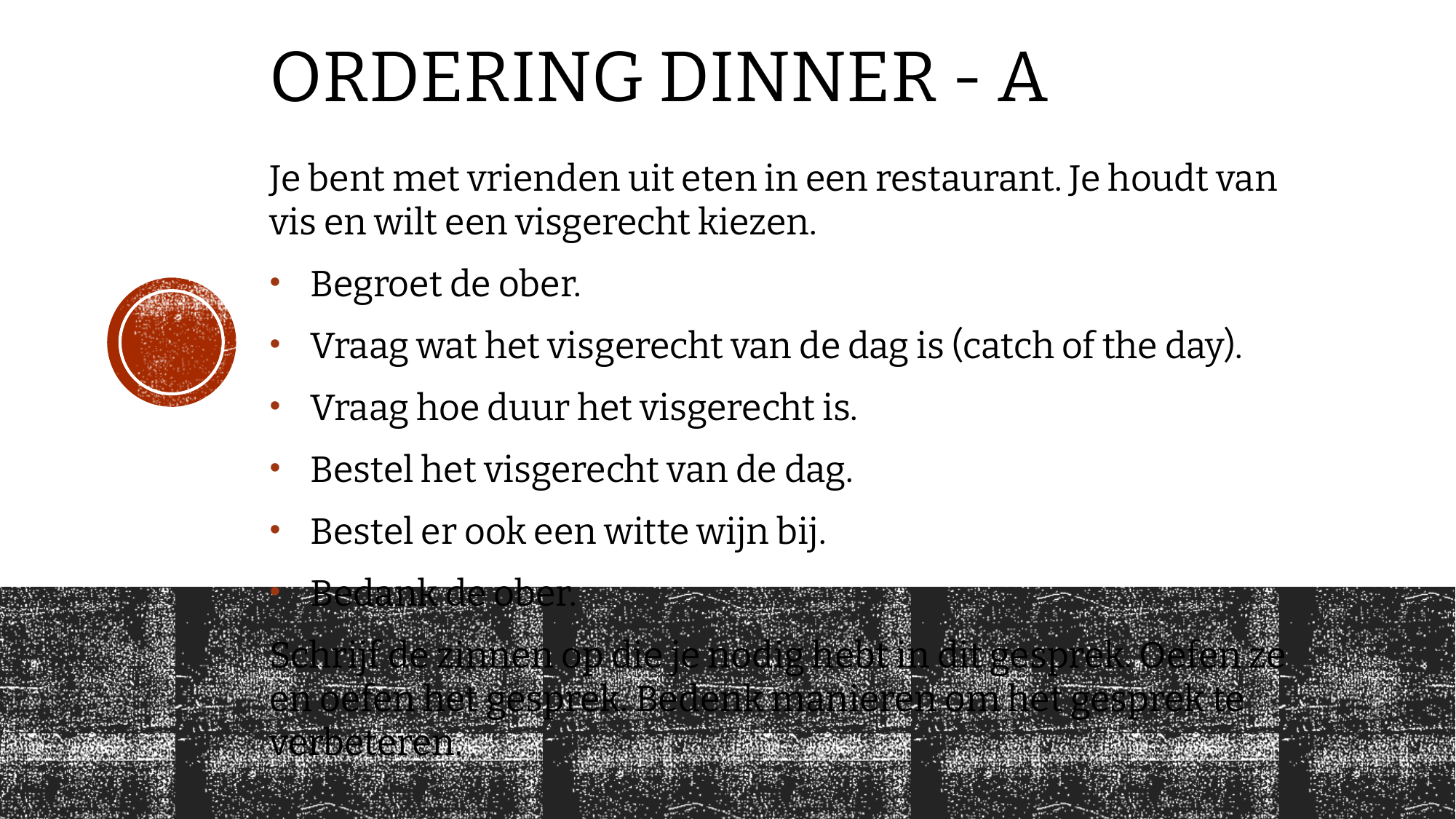

# Ordering dinner - A
Je bent met vrienden uit eten in een restaurant. Je houdt van vis en wilt een visgerecht kiezen.
Begroet de ober.
Vraag wat het visgerecht van de dag is (catch of the day).
Vraag hoe duur het visgerecht is.
Bestel het visgerecht van de dag.
Bestel er ook een witte wijn bij.
Bedank de ober.
Schrijf de zinnen op die je nodig hebt in dit gesprek. Oefen ze en oefen het gesprek. Bedenk manieren om het gesprek te verbeteren.